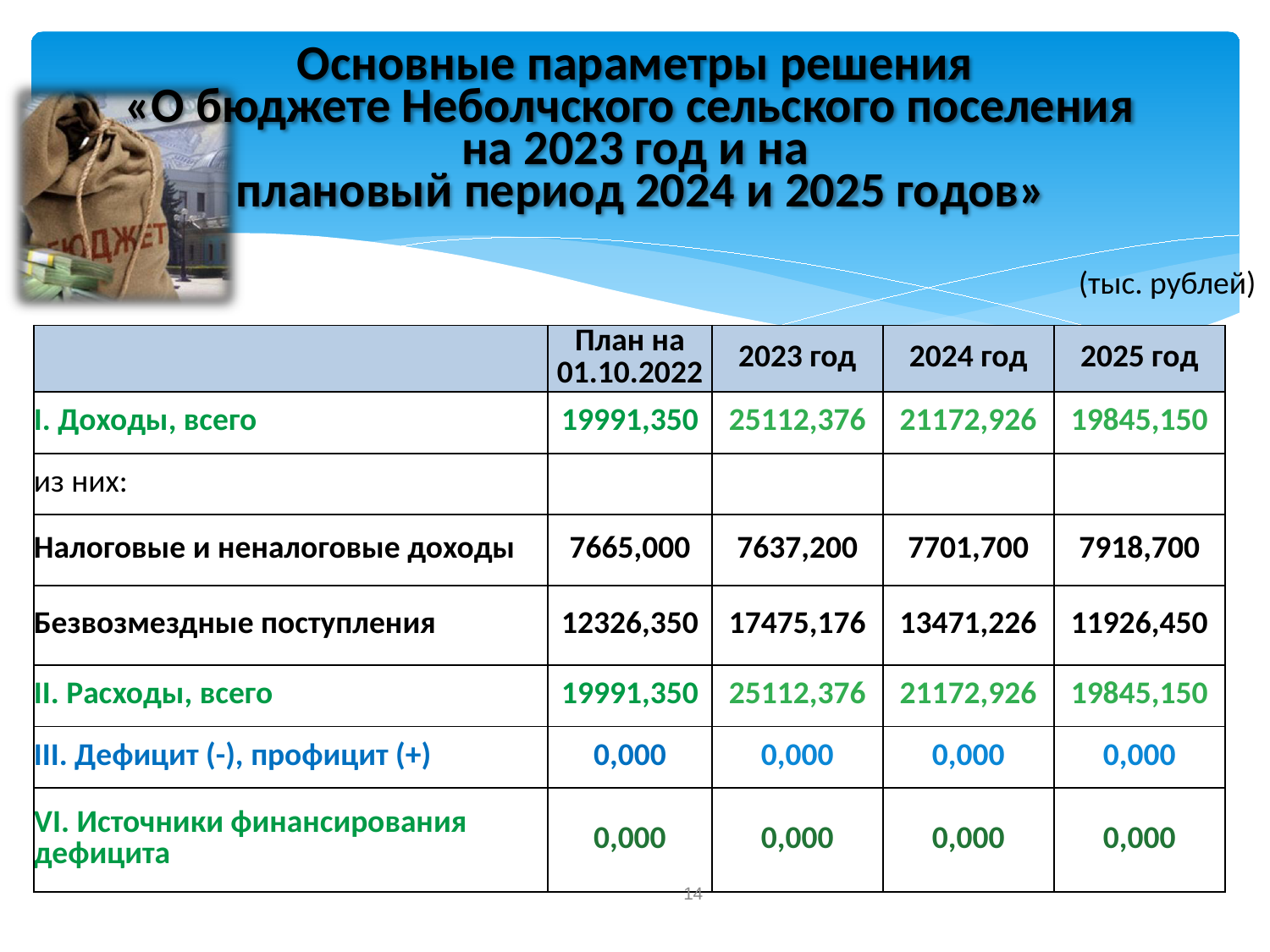

Основные параметры решения
«О бюджете Неболчского сельского поселения
на 2023 год и на
 плановый период 2024 и 2025 годов»

(тыс. рублей)
|  | План на 01.10.2022 | 2023 год | 2024 год | 2025 год |
| --- | --- | --- | --- | --- |
| I. Доходы, всего | 19991,350 | 25112,376 | 21172,926 | 19845,150 |
| из них: |  |  |  |  |
| Налоговые и неналоговые доходы | 7665,000 | 7637,200 | 7701,700 | 7918,700 |
| Безвозмездные поступления | 12326,350 | 17475,176 | 13471,226 | 11926,450 |
| II. Расходы, всего | 19991,350 | 25112,376 | 21172,926 | 19845,150 |
| III. Дефицит (-), профицит (+) | 0,000 | 0,000 | 0,000 | 0,000 |
| VI. Источники финансирования дефицита | 0,000 | 0,000 | 0,000 | 0,000 |
14